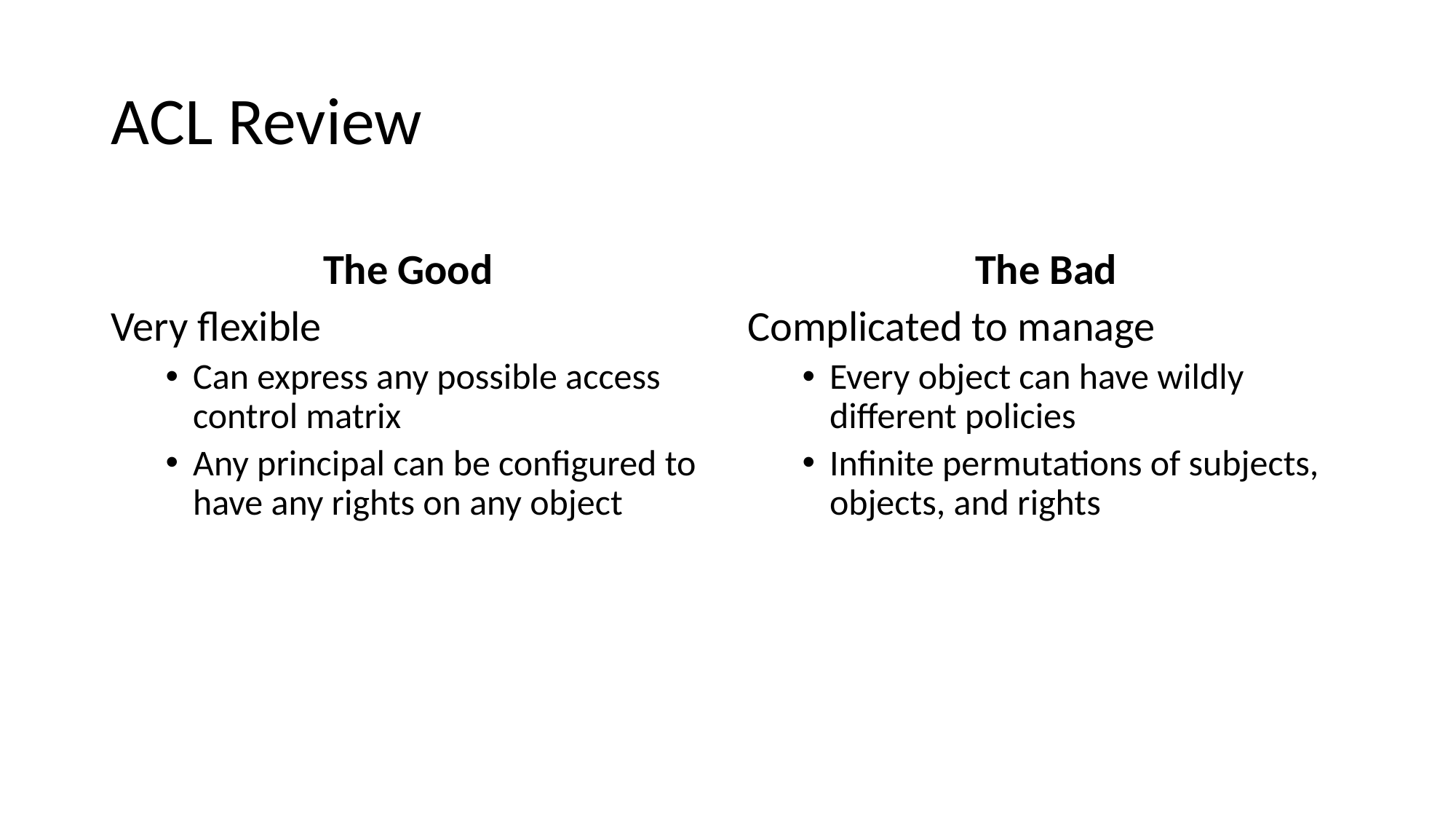

# ACL Review
The Good
The Bad
Very flexible
Can express any possible access control matrix
Any principal can be configured to have any rights on any object
Complicated to manage
Every object can have wildly different policies
Infinite permutations of subjects, objects, and rights